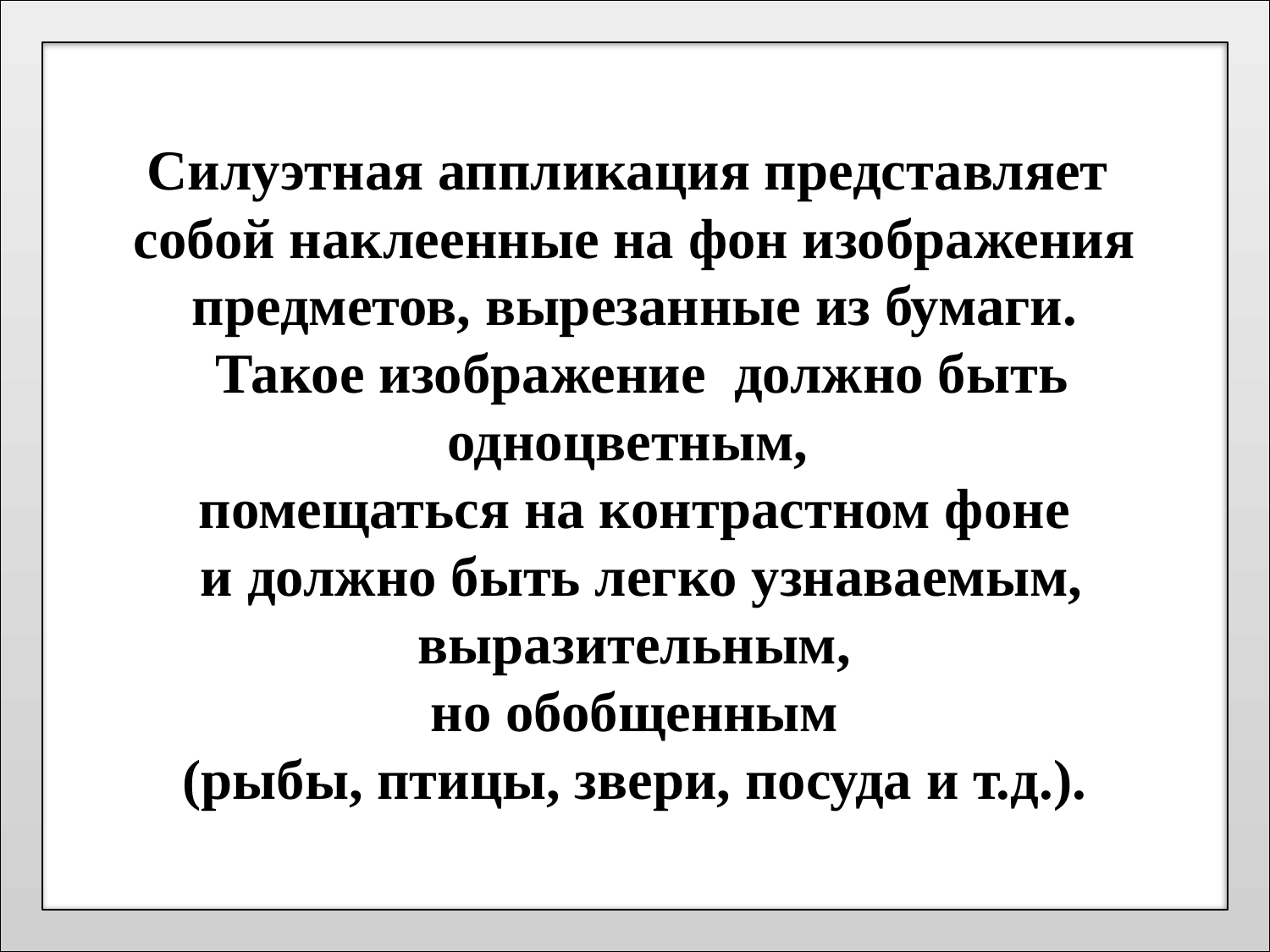

Силуэтная аппликация представляет
собой наклеенные на фон изображения предметов, вырезанные из бумаги.
 Такое изображение  должно быть одноцветным,
помещаться на контрастном фоне
 и должно быть легко узнаваемым, выразительным,
 но обобщенным
(рыбы, птицы, звери, посуда и т.д.).